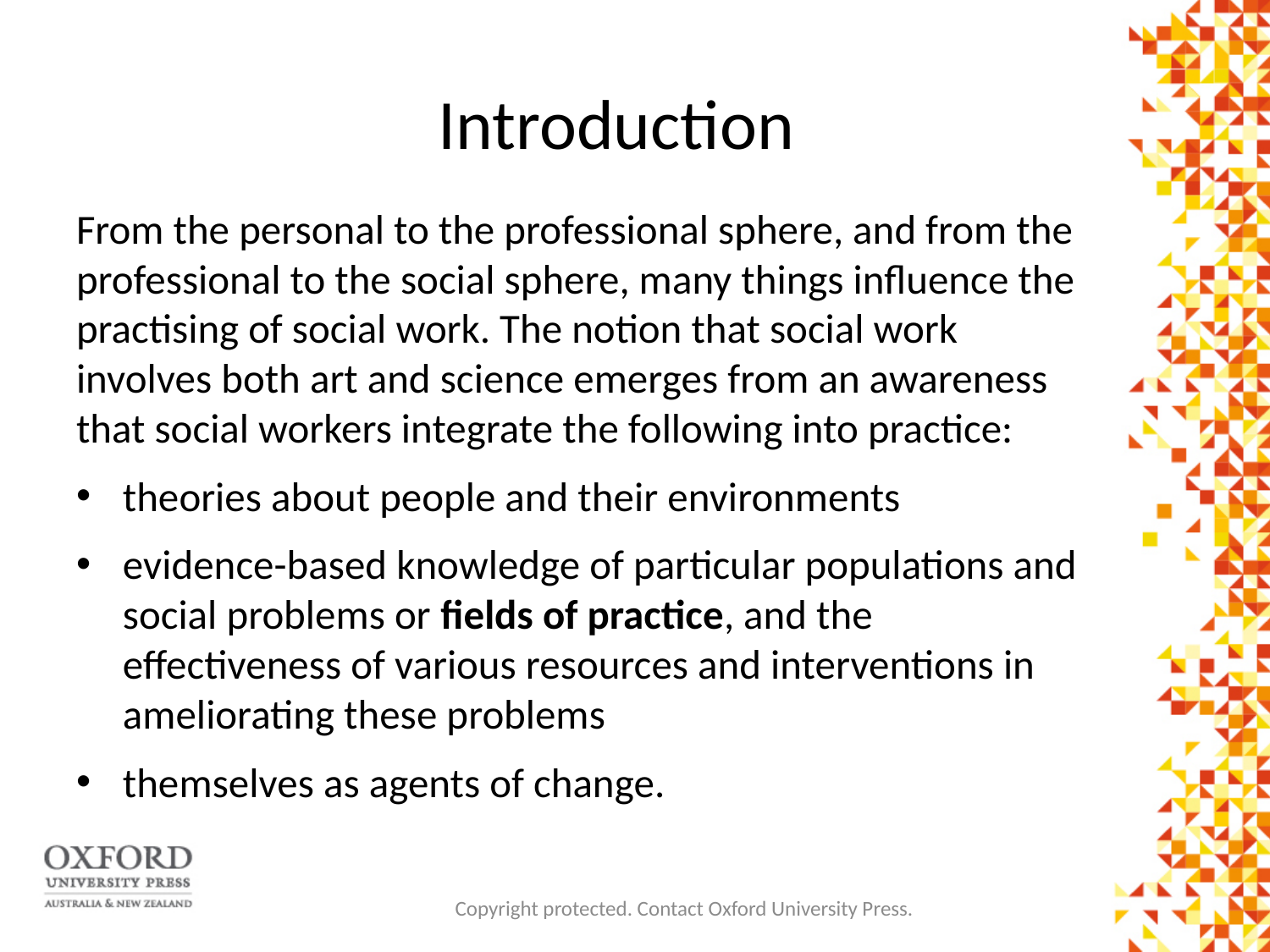

# Introduction
From the personal to the professional sphere, and from the professional to the social sphere, many things influence the practising of social work. The notion that social work involves both art and science emerges from an awareness that social workers integrate the following into practice:
theories about people and their environments
evidence-based knowledge of particular populations and social problems or fields of practice, and the effectiveness of various resources and interventions in ameliorating these problems
themselves as agents of change.
Copyright protected. Contact Oxford University Press.